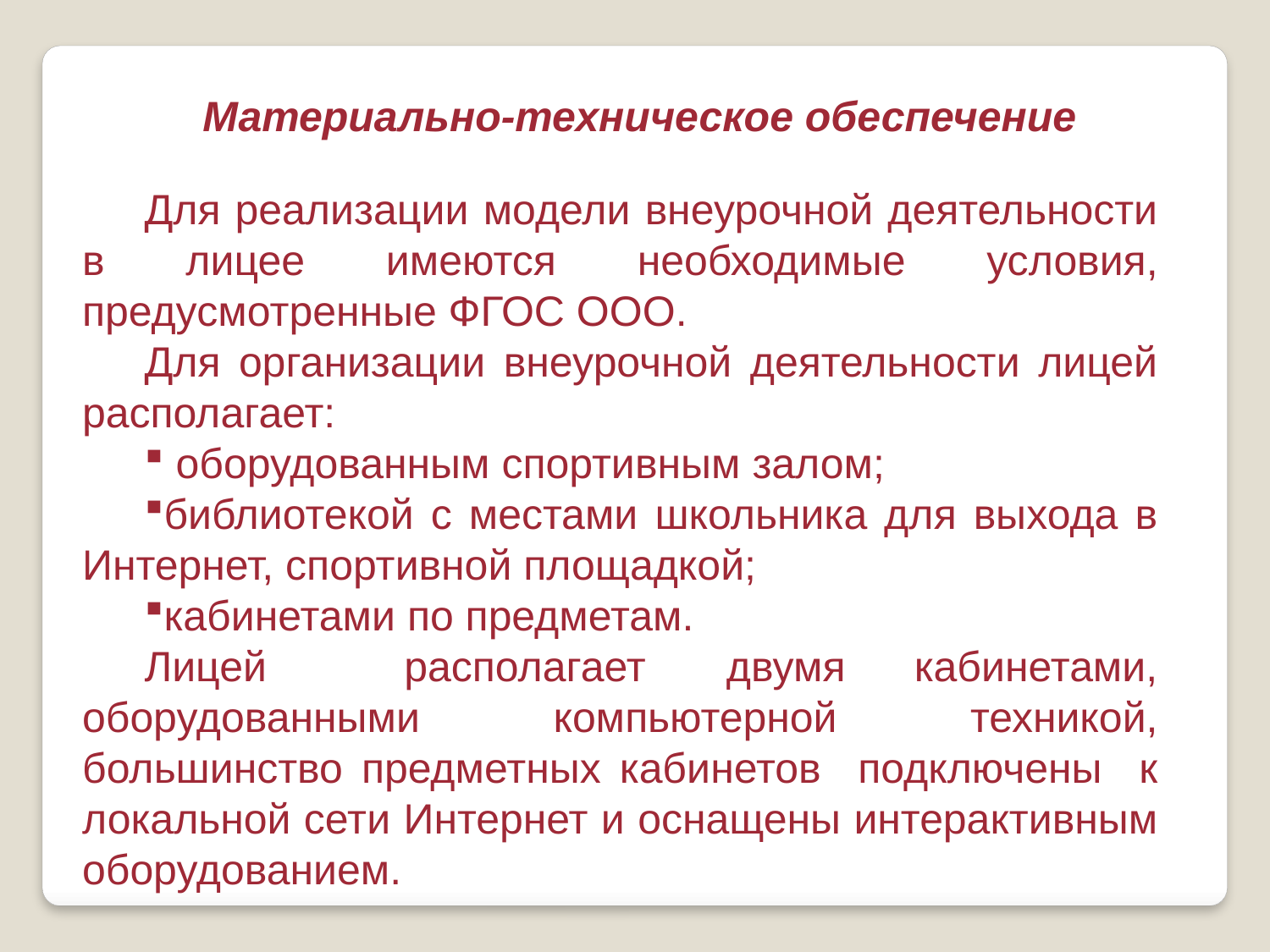

Материально-техническое обеспечение

Для реализации модели внеурочной деятельности в лицее имеются необходимые условия, предусмотренные ФГОС ООО.
Для организации внеурочной деятельности лицей располагает:
 оборудованным спортивным залом;
библиотекой с местами школьника для выхода в Интернет, спортивной площадкой;
кабинетами по предметам.
Лицей  располагает  двумя кабинетами, оборудованными компьютерной техникой, большинство предметных кабинетов  подключены  к локальной сети Интернет и оснащены интерактивным оборудованием.